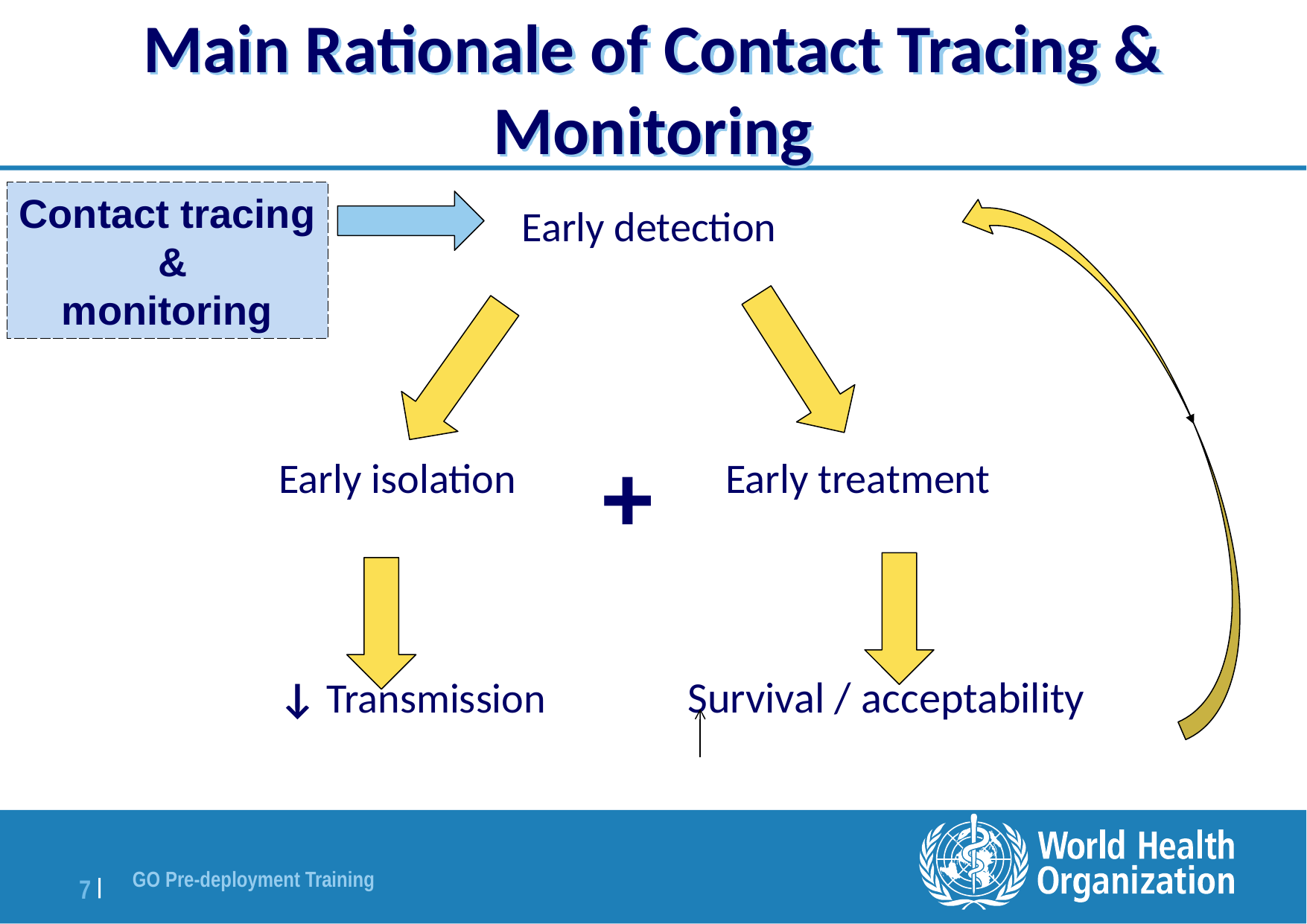

# Main Rationale of Contact Tracing & Monitoring

Contact tracing &
monitoring

Early detection

		     Early isolation 		     Early treatment

		     ↓ Transmission 		 Survival / acceptability

+